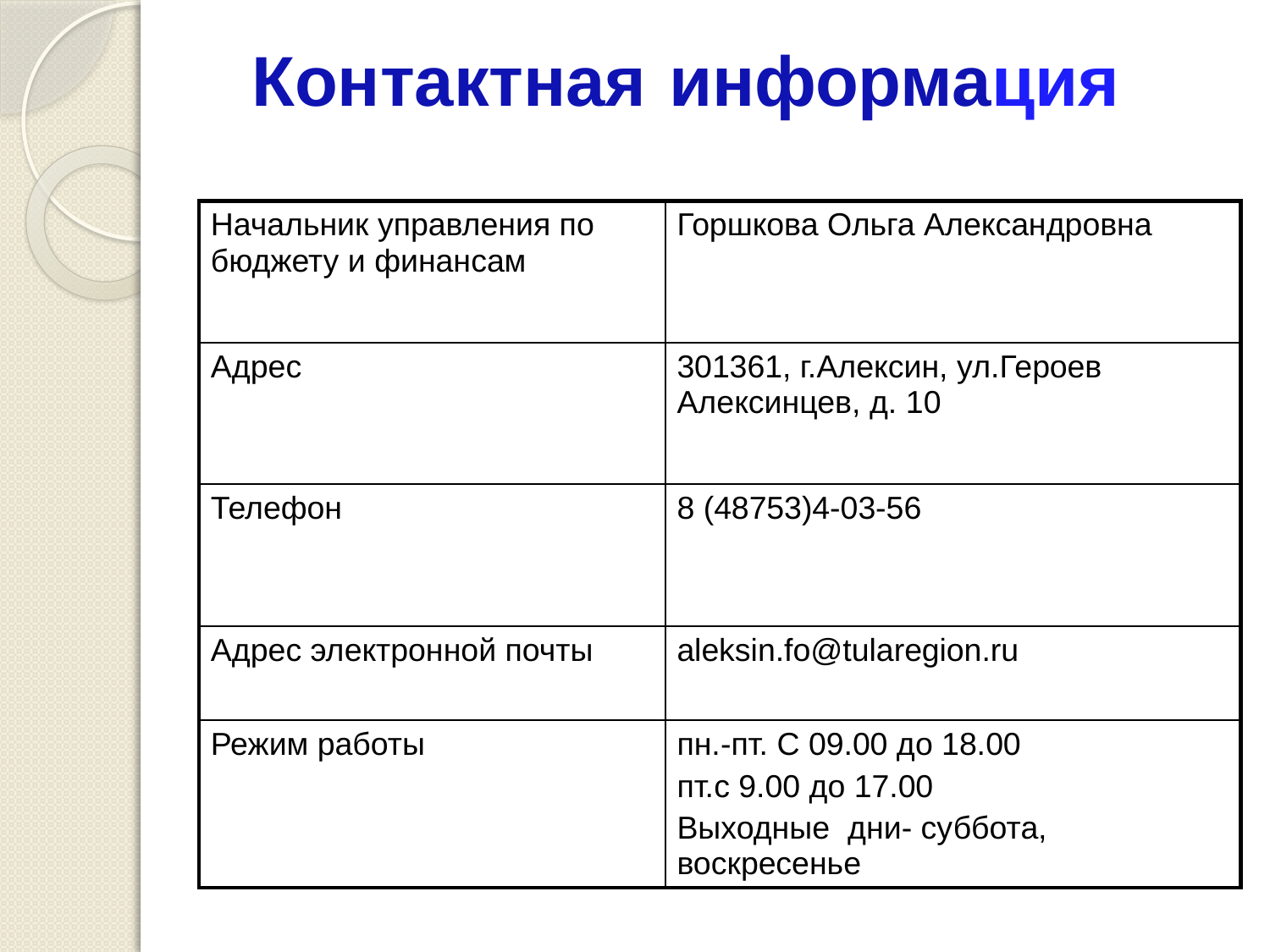

# Контактная информация
| Начальник управления по бюджету и финансам | Горшкова Ольга Александровна |
| --- | --- |
| Адрес | 301361, г.Алексин, ул.Героев Алексинцев, д. 10 |
| Телефон | 8 (48753)4-03-56 |
| Адрес электронной почты | aleksin.fo@tularegion.ru |
| Режим работы | пн.-пт. С 09.00 до 18.00 пт.с 9.00 до 17.00 Выходные дни- суббота, воскресенье |